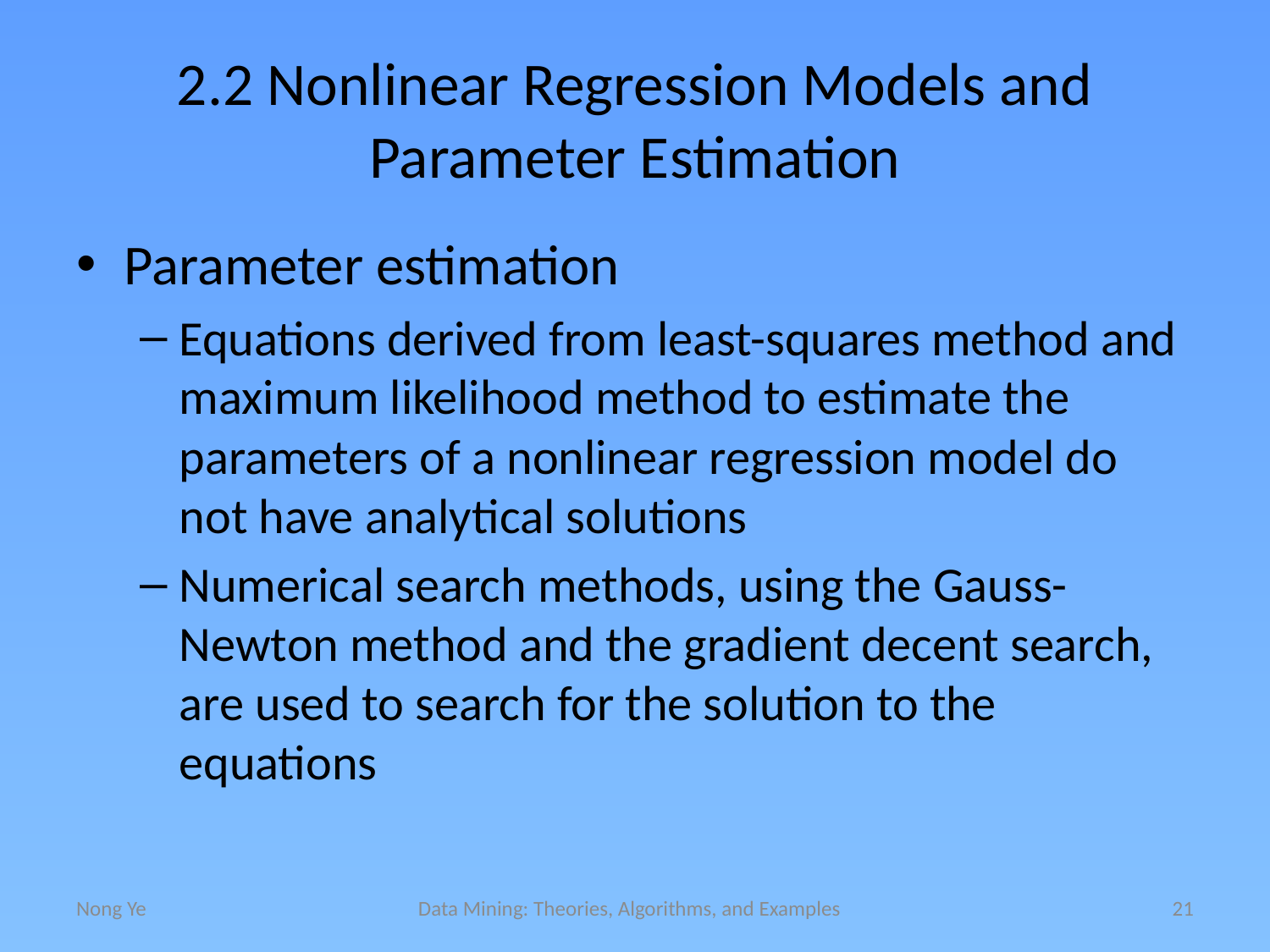

# 2.2 Nonlinear Regression Models and Parameter Estimation
Parameter estimation
Equations derived from least-squares method and maximum likelihood method to estimate the parameters of a nonlinear regression model do not have analytical solutions
Numerical search methods, using the Gauss-Newton method and the gradient decent search, are used to search for the solution to the equations
Nong Ye
Data Mining: Theories, Algorithms, and Examples
21